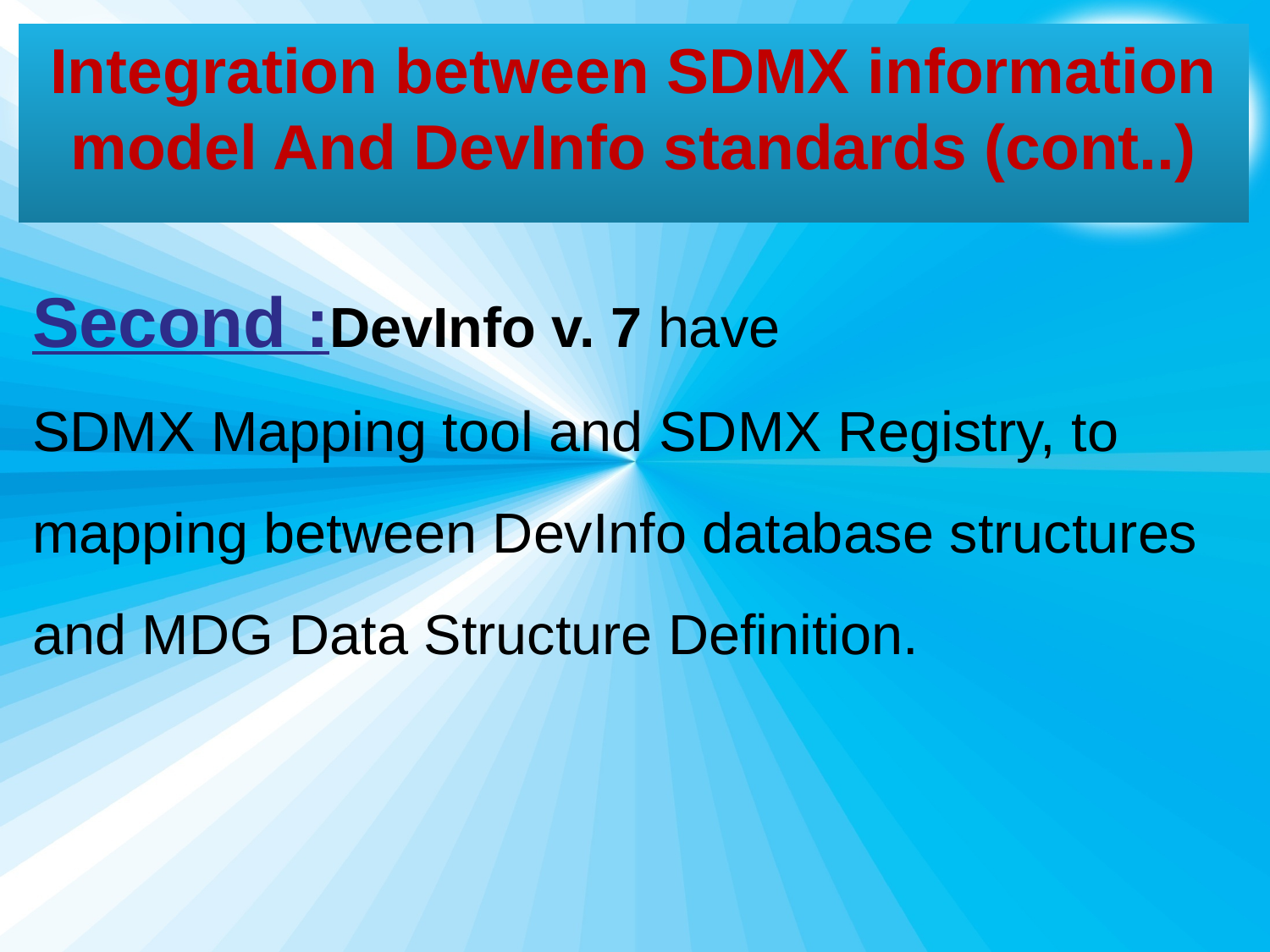

Integration between SDMX information model And DevInfo standards (cont..)
Second :DevInfo v. 7 have
SDMX Mapping tool and SDMX Registry, to mapping between DevInfo database structures and MDG Data Structure Definition.